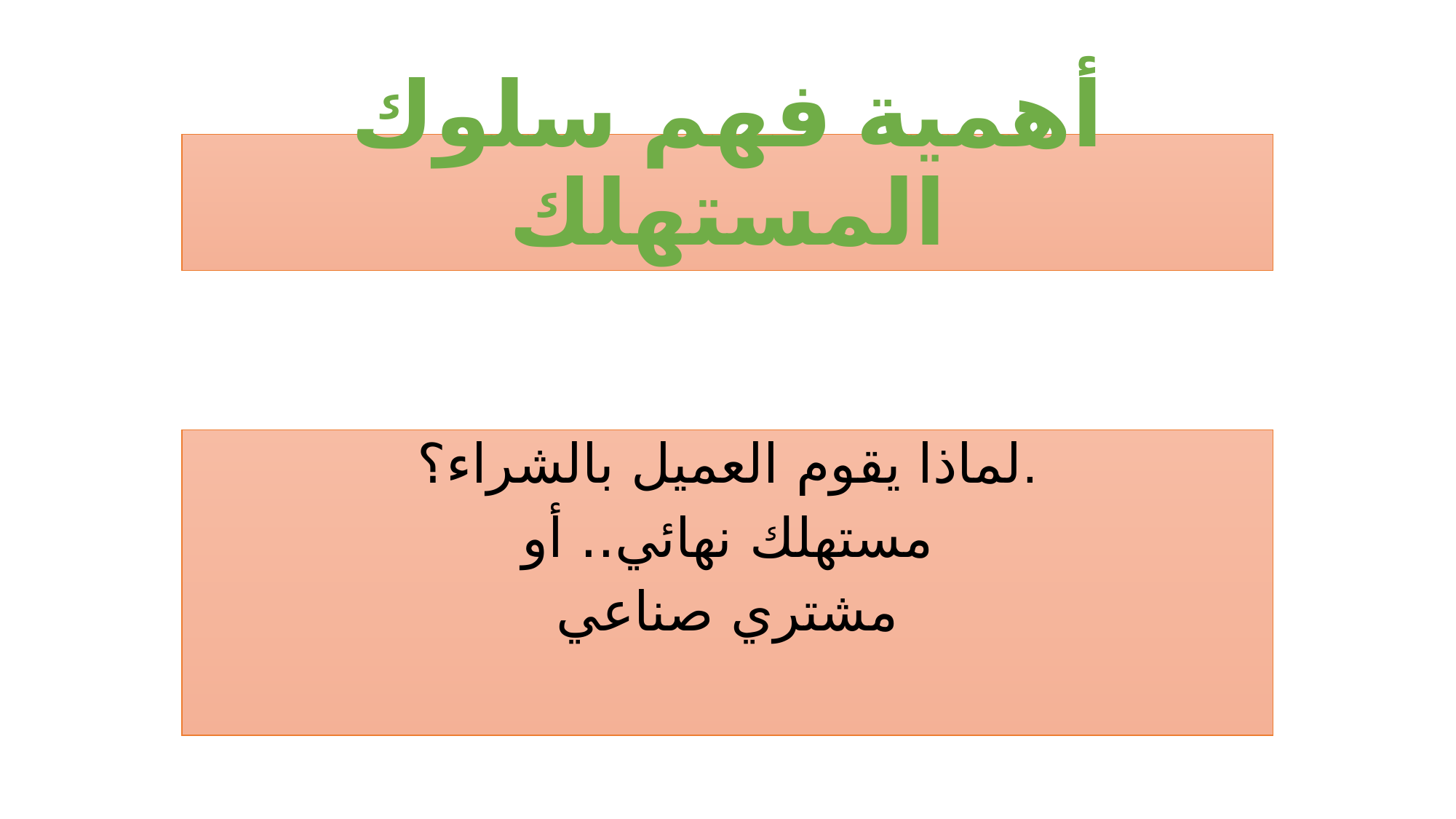

# أهمية فهم سلوك المستهلك
لماذا يقوم العميل بالشراء؟.
مستهلك نهائي.. أو
مشتري صناعي